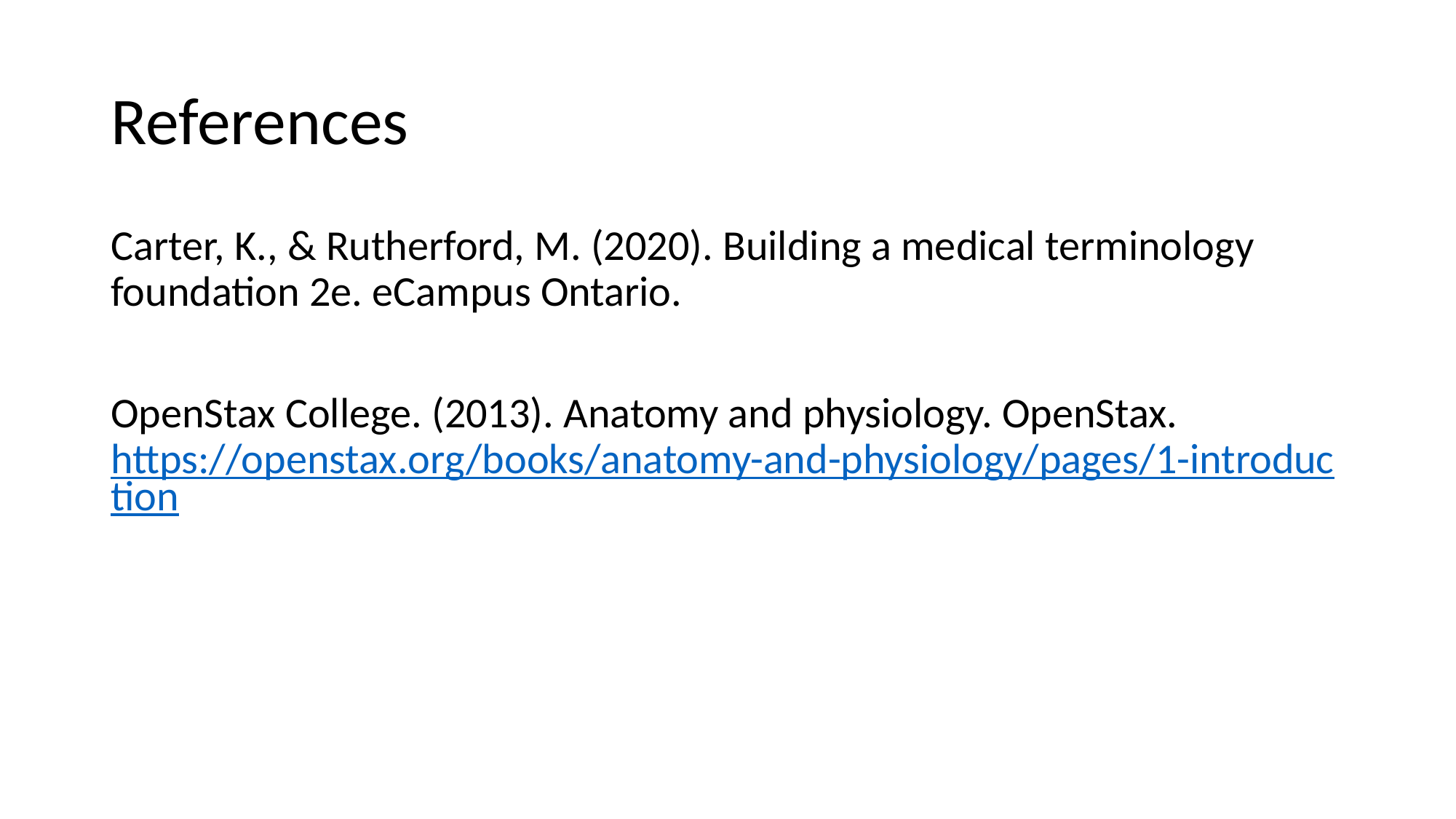

# References
Carter, K., & Rutherford, M. (2020). Building a medical terminology foundation 2e. eCampus Ontario.

OpenStax College. (2013). Anatomy and physiology. OpenStax. https://openstax.org/books/anatomy-and-physiology/pages/1-introduction